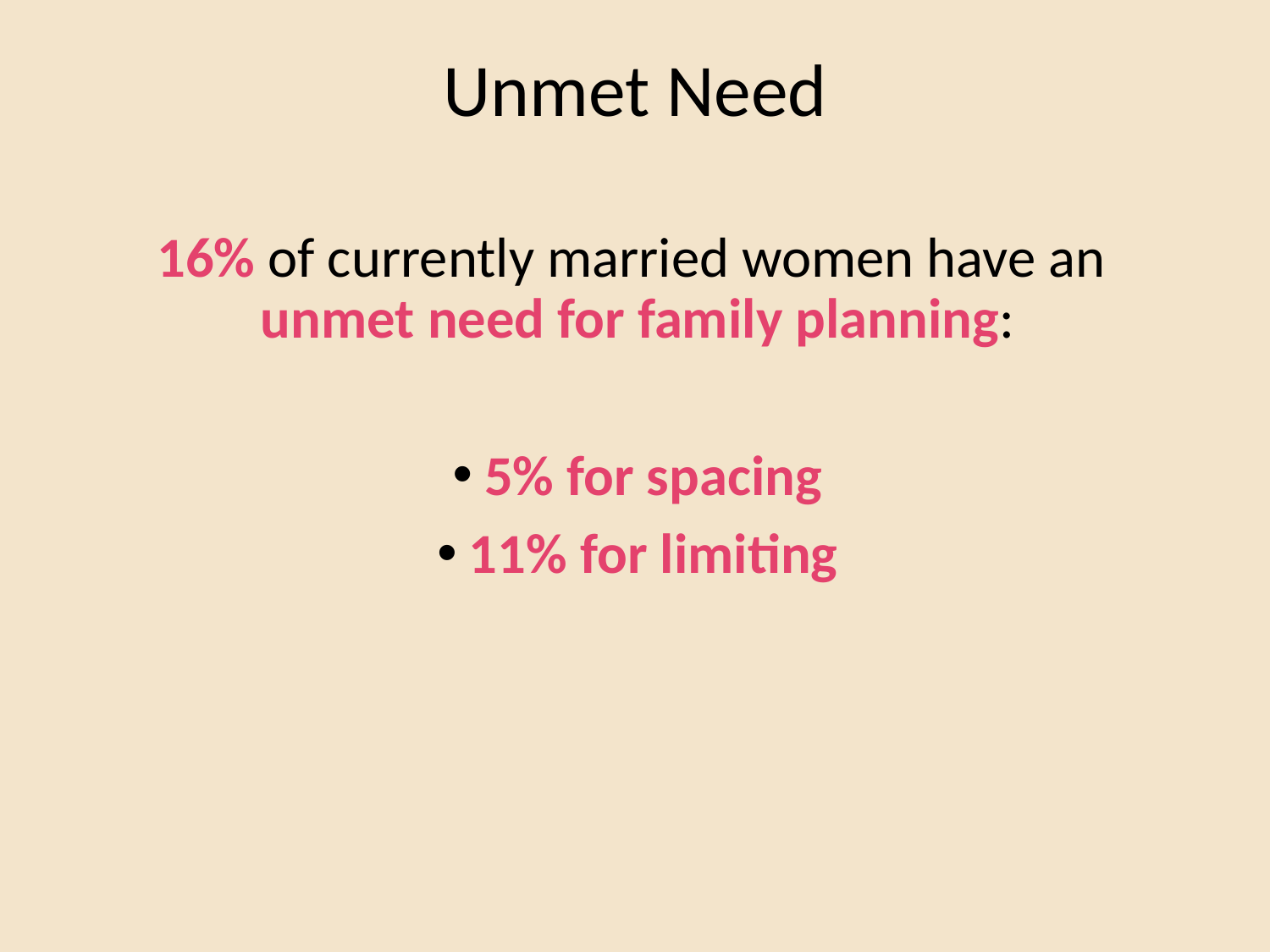

# Unmet Need
16% of currently married women have an
unmet need for family planning:

5% for spacing
11% for limiting